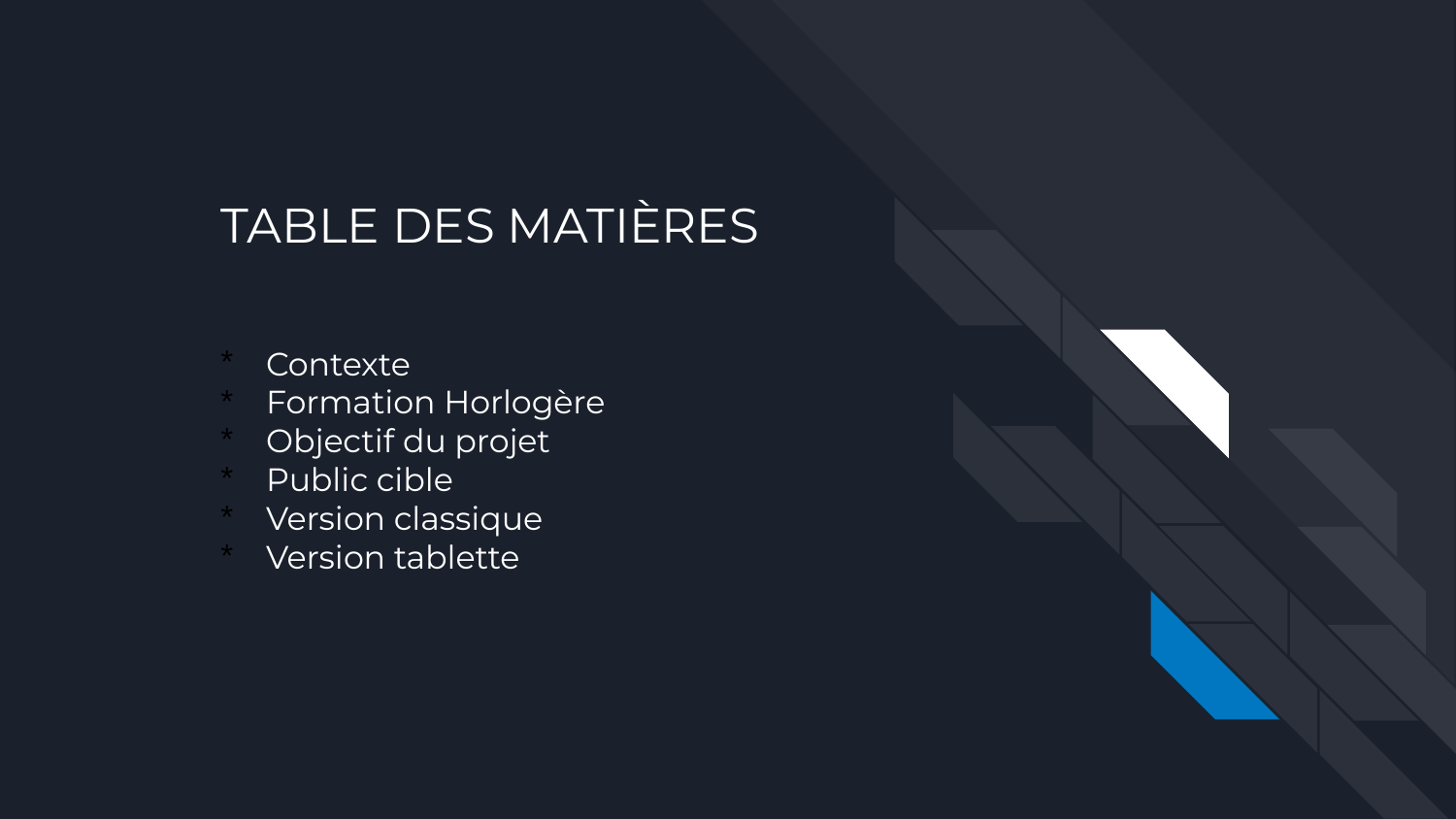

# TABLE DES MATIÈRES
Contexte
Formation Horlogère
Objectif du projet
Public cible
Version classique
Version tablette